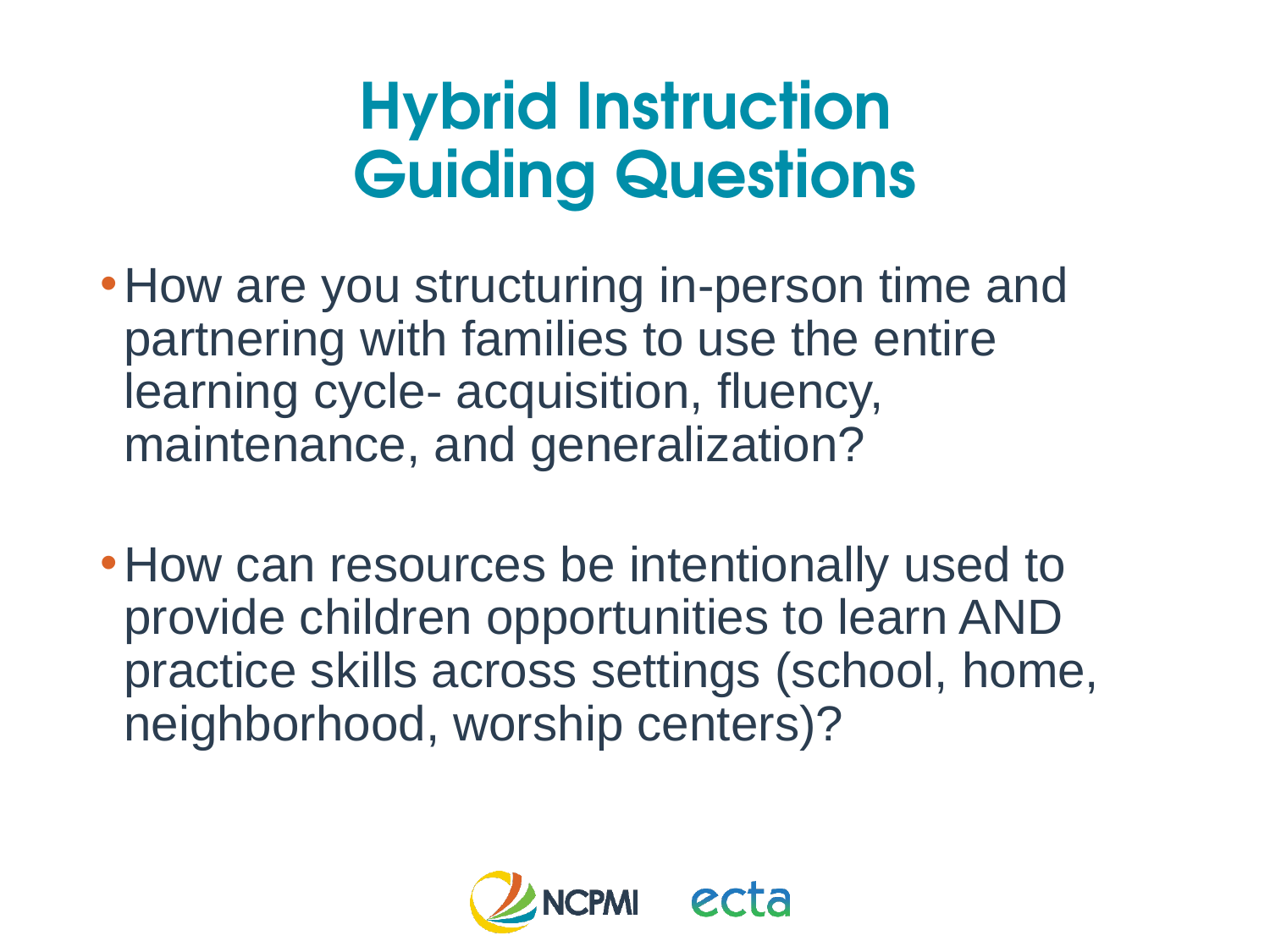

# Hybrid Instruction
Guiding Questions
How are you structuring in-person time and partnering with families to use the entire learning cycle- acquisition, fluency, maintenance, and generalization?

How can resources be intentionally used to provide children opportunities to learn AND practice skills across settings (school, home, neighborhood, worship centers)?